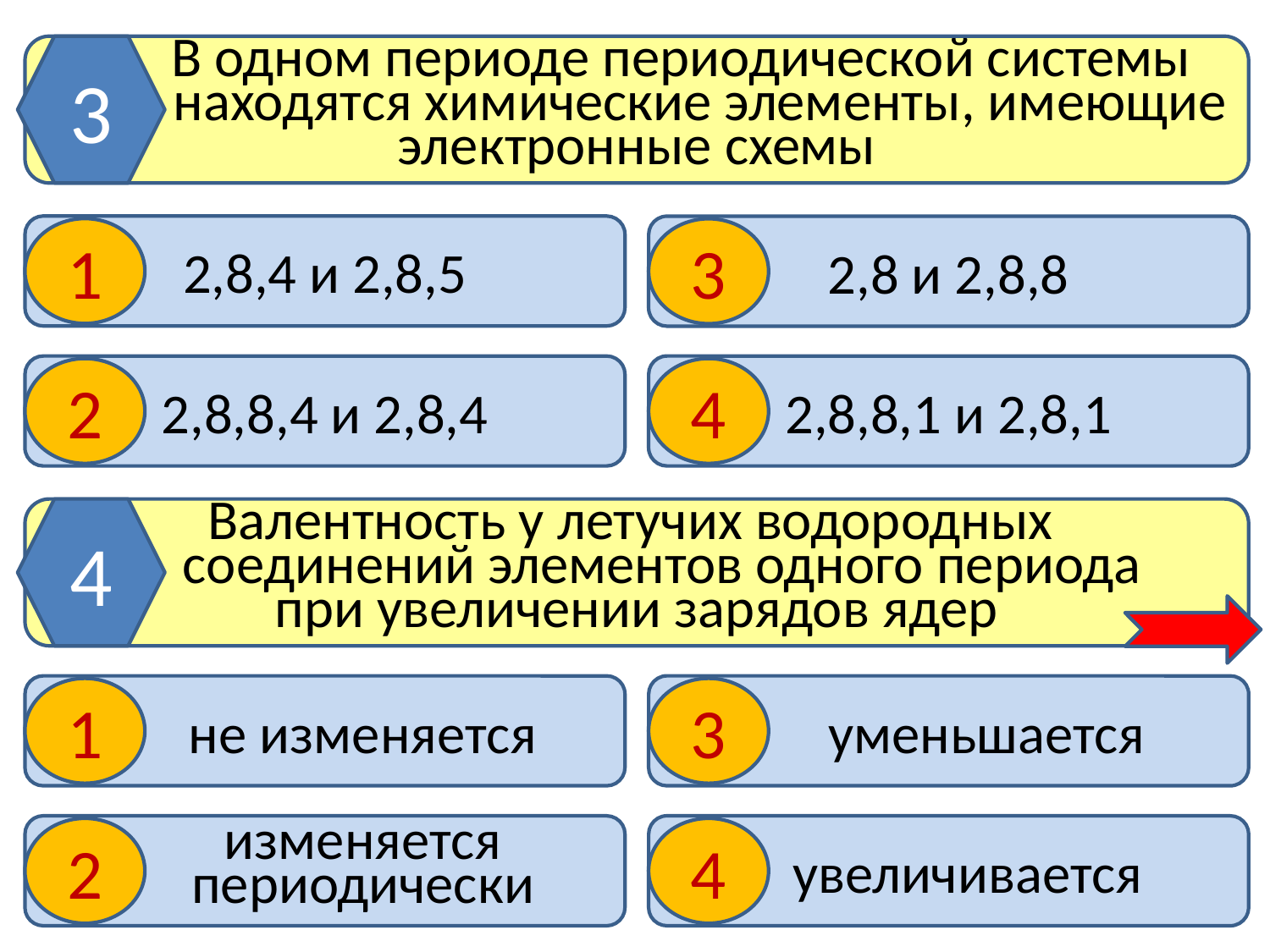

3
       В одном периоде периодической системы
          находятся химические элементы, имеющие электронные схемы
2,8,4 и 2,8,5
2,8 и 2,8,8
1
3
2,8,8,4 и 2,8,4
2,8,8,1 и 2,8,1
2
4
4
Валентность у летучих водородных
     соединений элементов одного периода
при увеличении зарядов ядер

      не изменяется
      уменьшается
1
3
      изменяется
      периодически
   увеличивается
2
4